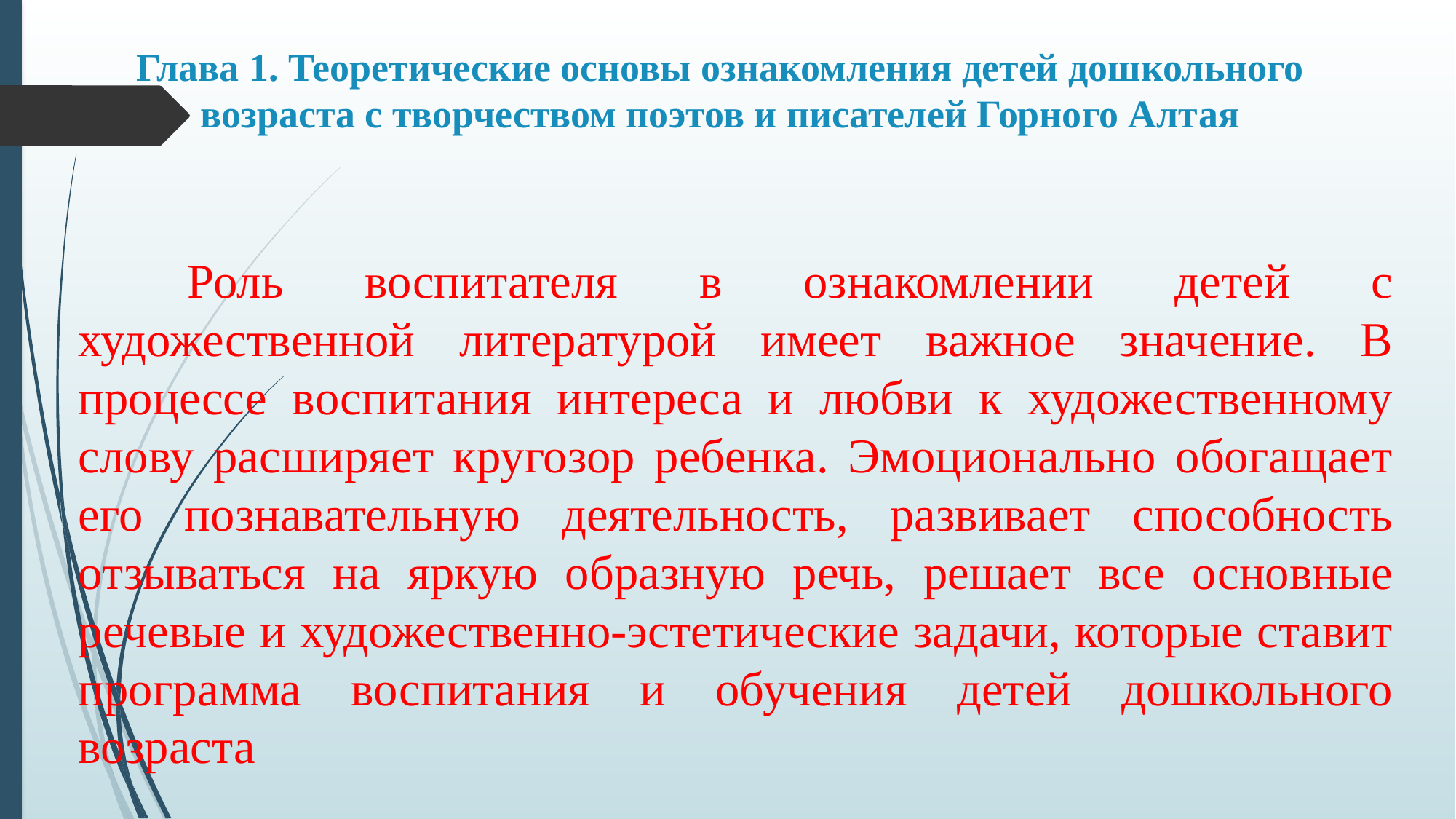

# Глава 1. Теоретические основы ознакомления детей дошкольного возраста с творчеством поэтов и писателей Горного Алтая
	Роль воспитателя в ознакомлении детей с художественной литературой имеет важное значение. В процессе воспитания интереса и любви к художественному слову расширяет кругозор ребенка. Эмоционально обогащает его познавательную деятельность, развивает способность отзываться на яркую образную речь, решает все основные речевые и художественно-эстетические задачи, которые ставит программа воспитания и обучения детей дошкольного возраста